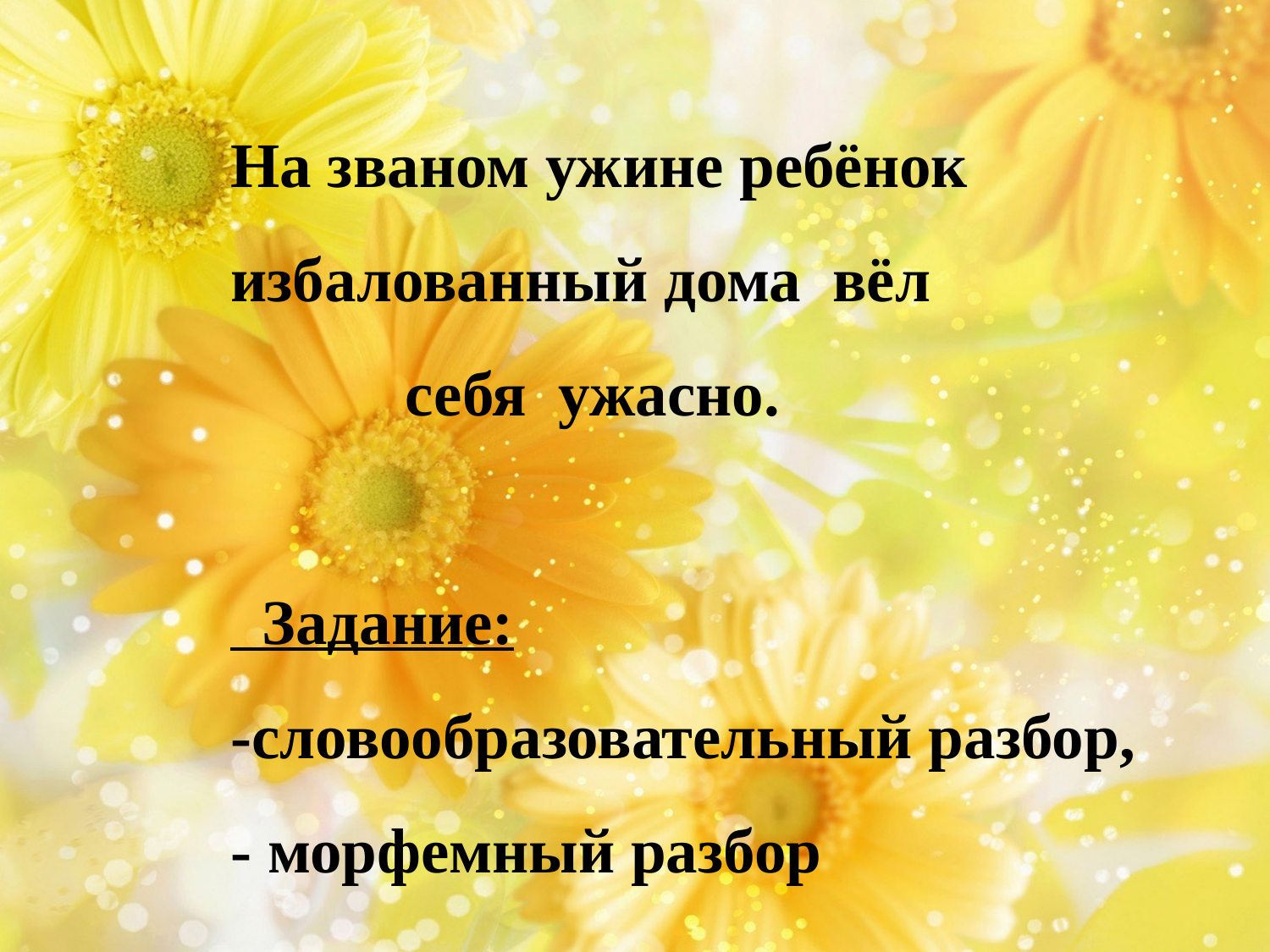

На званом ужине ребёнок избалованный дома  вёл                              себя  ужасно.

  Задание:
-словообразовательный разбор,
- морфемный разбор